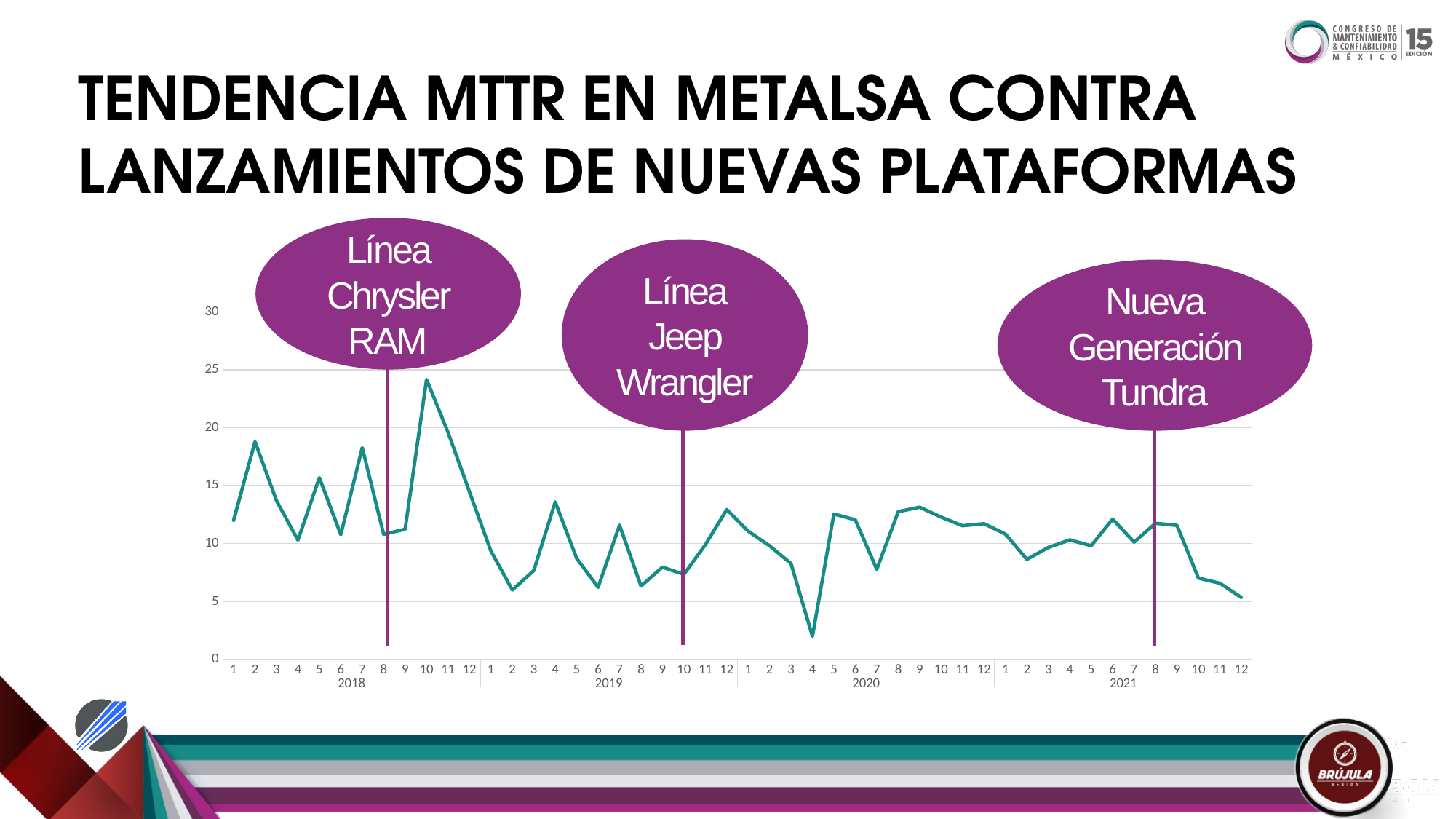

TENDENCIA MTTR EN METALSA CONTRA LANZAMIENTOS DE NUEVAS PLATAFORMAS
Línea Chrysler RAM
Línea Jeep Wrangler
Nueva Generación Tundra

### Chart

| Category | Total |
|---|---|
| 1 | 12.0 |
| 2 | 18.8 |
| 3 | 13.71 |
| 4 | 10.3 |
| 5 | 15.69 |
| 6 | 10.77 |
| 7 | 18.28 |
| 8 | 10.8 |
| 9 | 11.24 |
| 10 | 24.16 |
| 11 | 19.61 |
| 12 | 14.47 |
| 1 | 9.360000000000001 |
| 2 | 5.996666666666667 |
| 3 | 7.670000000000001 |
| 4 | 13.59666666666667 |
| 5 | 8.723333333333334 |
| 6 | 6.22 |
| 7 | 11.6 |
| 8 | 6.336666666666666 |
| 9 | 7.966666666666666 |
| 10 | 7.343333333333334 |
| 11 | 9.9 |
| 12 | 12.936666666666667 |
| 1 | 11.074189895470385 |
| 2 | 9.81043172690763 |
| 3 | 8.279112426035503 |
| 4 | 2.0 |
| 5 | 12.556944444444445 |
| 6 | 12.05153256704981 |
| 7 | 7.77421052631579 |
| 8 | 12.754859154929576 |
| 9 | 13.141379310344828 |
| 10 | 12.287323943661972 |
| 11 | 11.543333333333335 |
| 12 | 11.719999999999999 |
| 1 | 10.817499999999999 |
| 2 | 8.6375 |
| 3 | 9.66375 |
| 4 | 10.317499999999999 |
| 5 | 9.817499999999999 |
| 6 | 12.119300518134715 |
| 7 | 10.129999999999999 |
| 8 | 11.7525 |
| 9 | 11.5725 |
| 10 | 7.022500000000001 |
| 11 | 6.57504625 |
| 12 | 5.352499999999999 |